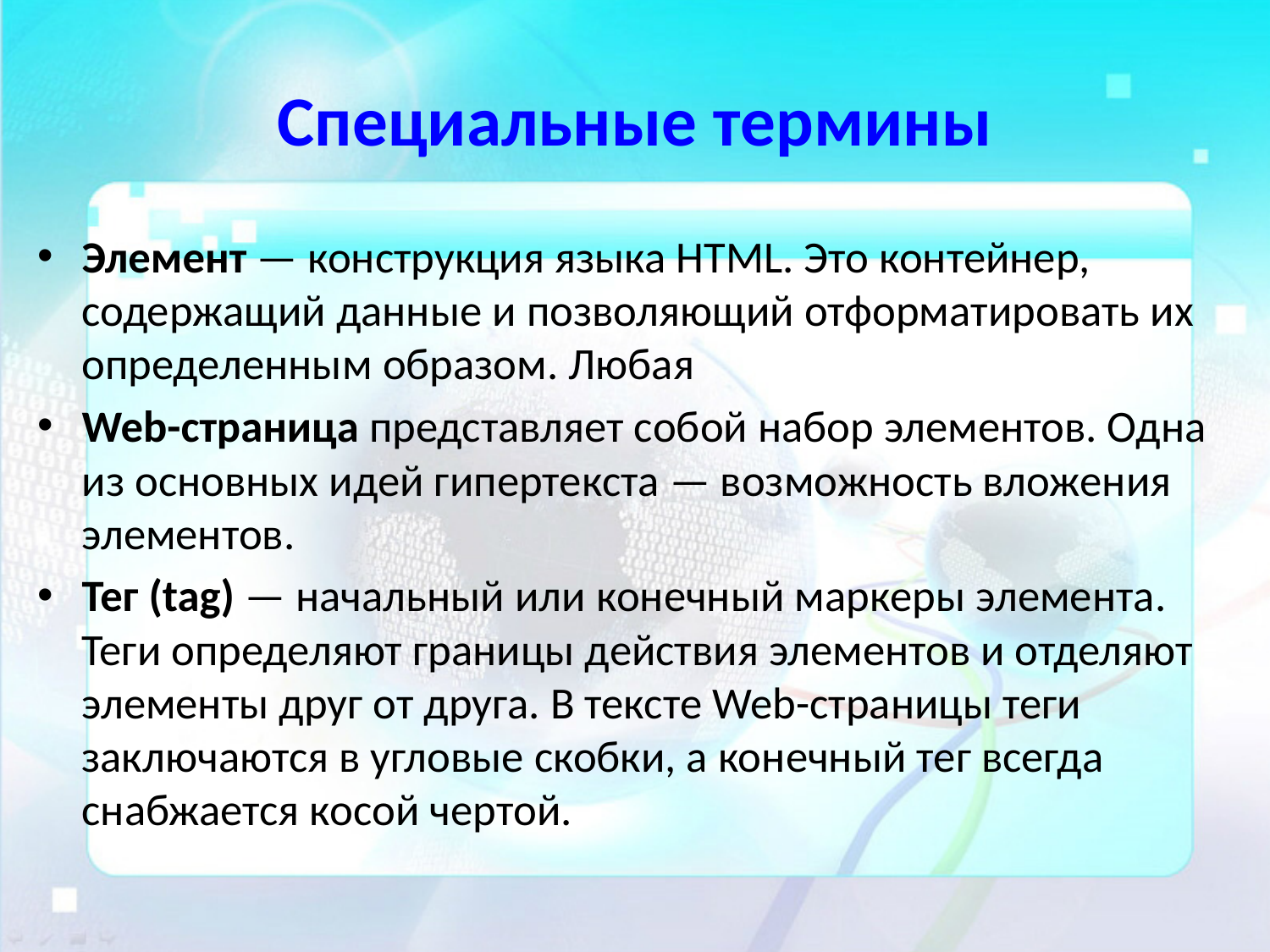

# Специальные термины
Элемент — конструкция языка HTML. Это контейнер, содержащий данные и позволяющий отформатировать их определенным образом. Любая
Web-страница представляет собой набор элементов. Одна из основных идей гипертекста — возможность вложения элементов.
Тег (tag) — начальный или конечный маркеры элемента. Теги определяют границы действия элементов и отделяют элементы друг от друга. В тексте Web-страницы теги заключаются в угловые скобки, а конечный тег всегда снабжается косой чертой.